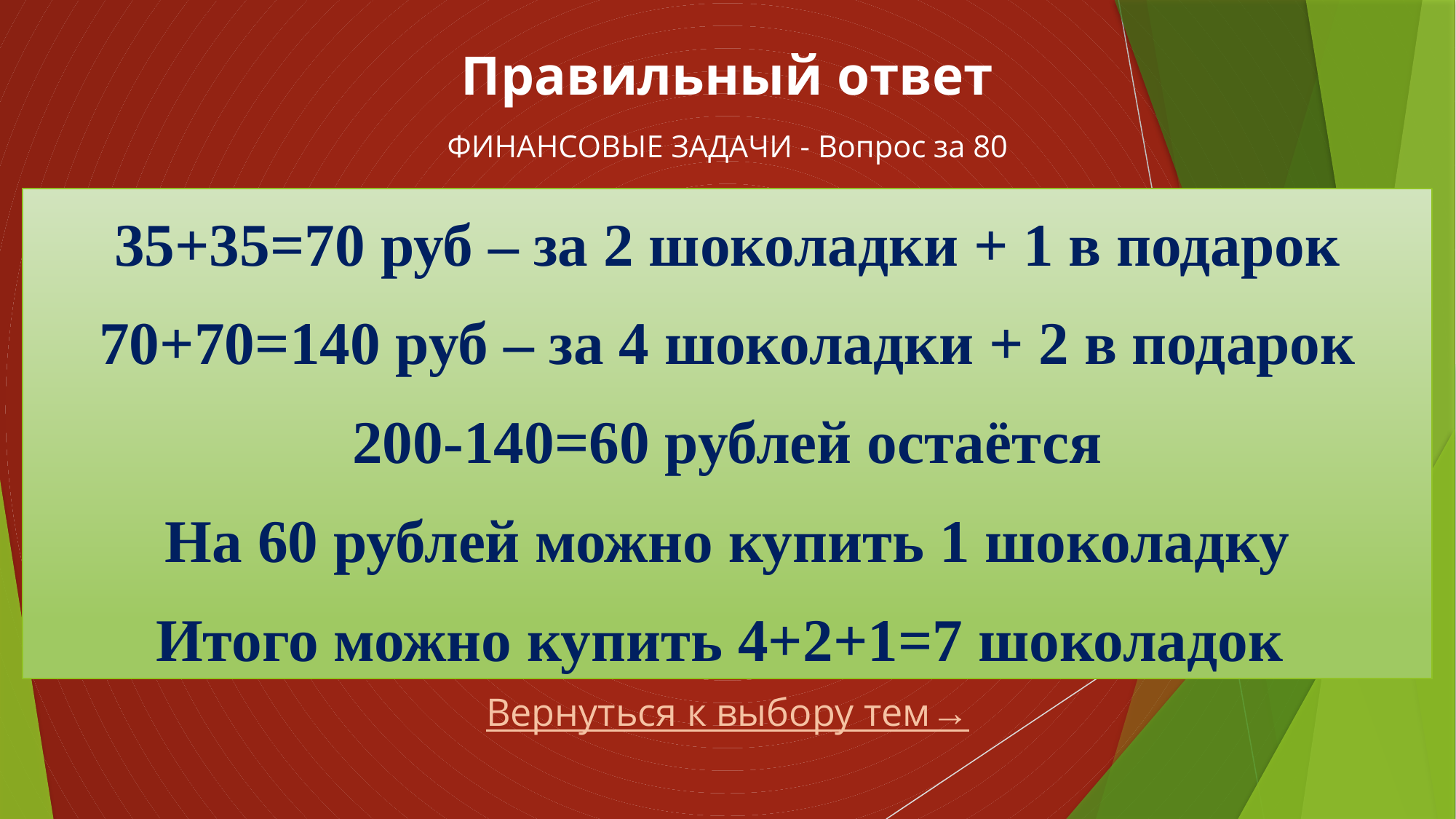

Правильный ответ
ФИНАНСОВЫЕ ЗАДАЧИ - Вопрос за 80
35+35=70 руб – за 2 шоколадки + 1 в подарок
70+70=140 руб – за 4 шоколадки + 2 в подарок
200-140=60 рублей остаётся
На 60 рублей можно купить 1 шоколадку
Итого можно купить 4+2+1=7 шоколадок
Вернуться к выбору тем→